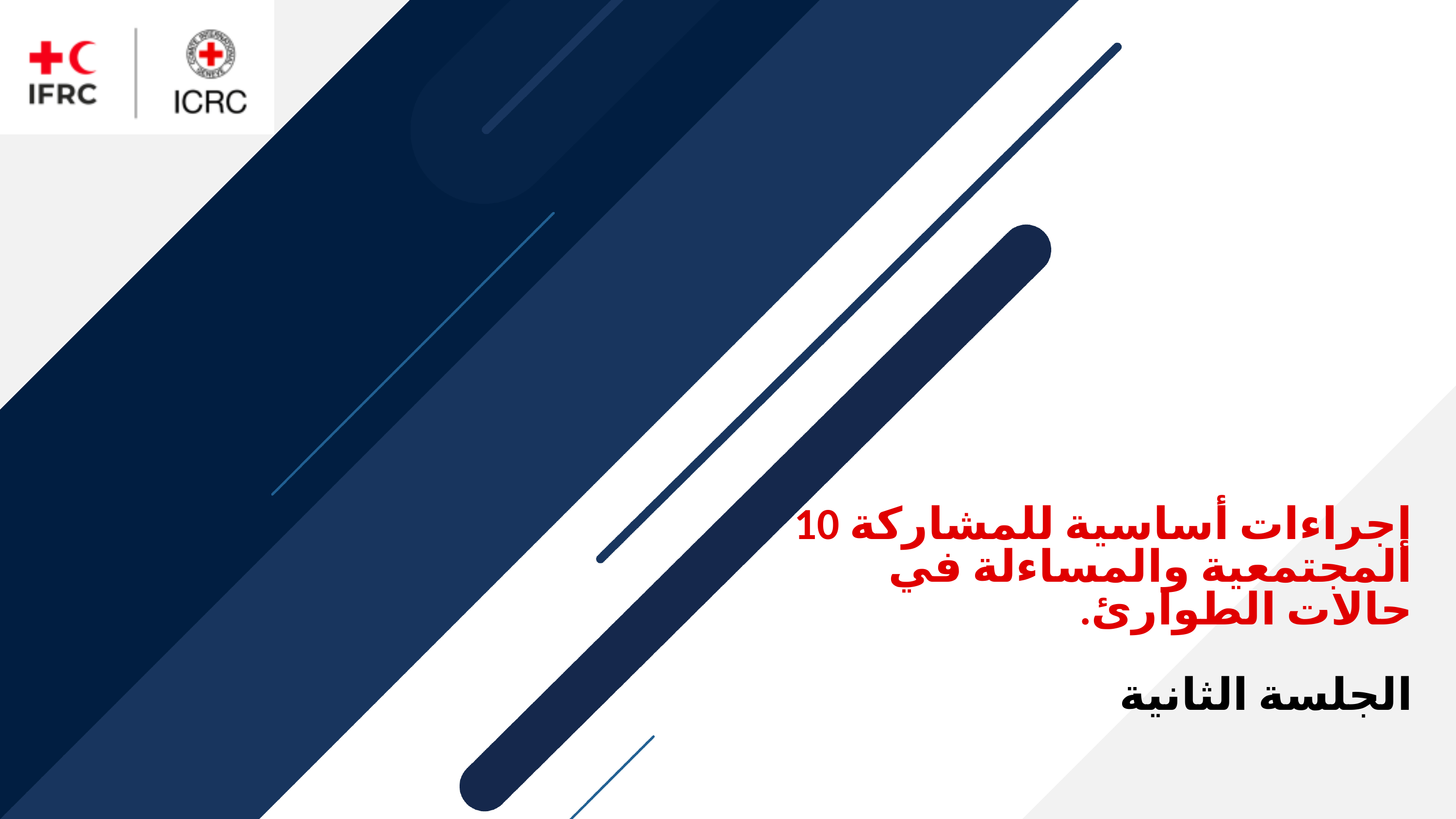

# 10 إجراءات أساسية للمشاركة المجتمعية والمساءلة في حالات الطوارئ. الجلسة الثانية